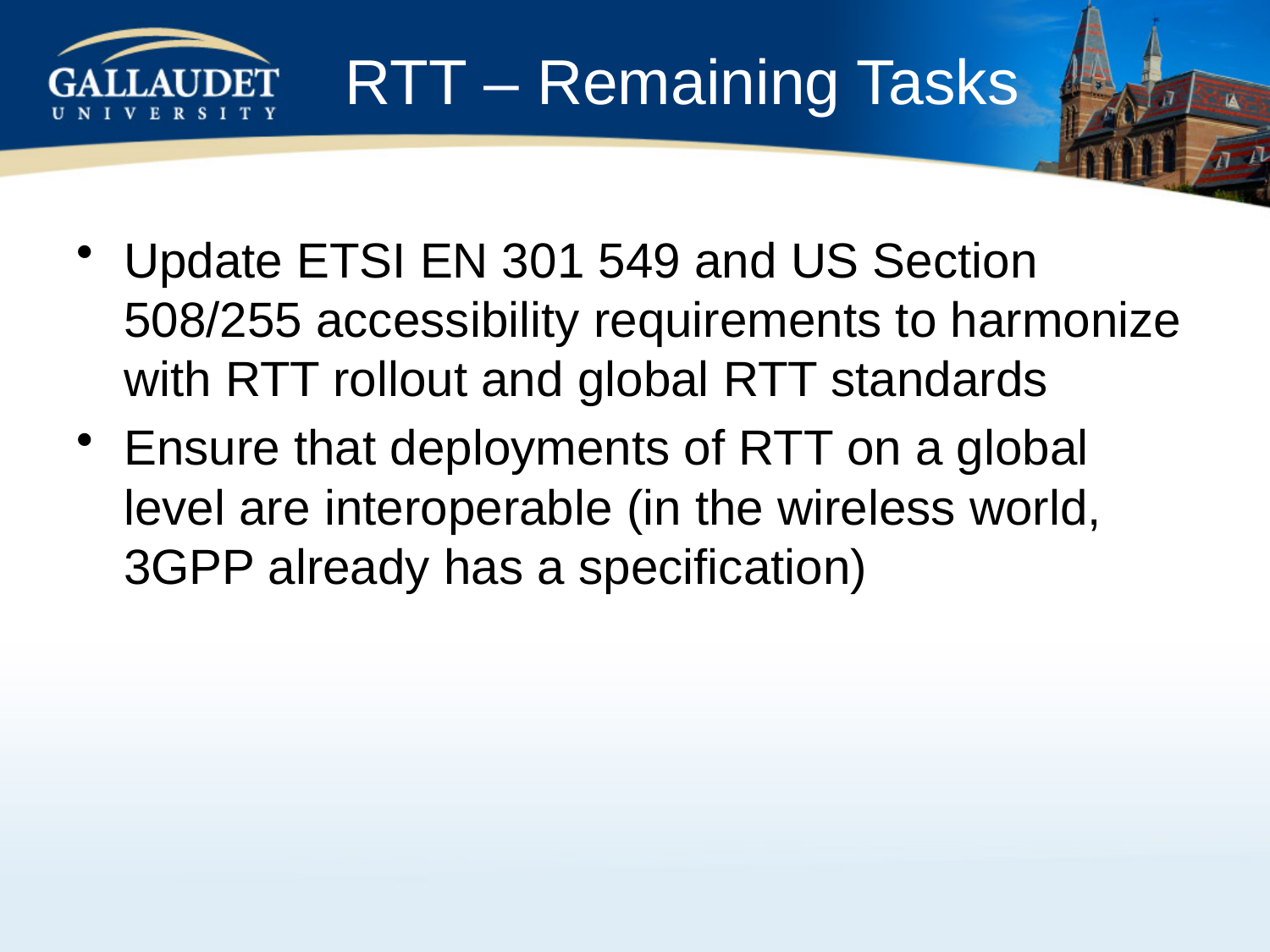

# RTT – Remaining Tasks
Update ETSI EN 301 549 and US Section 508/255 accessibility requirements to harmonize with RTT rollout and global RTT standards
Ensure that deployments of RTT on a global level are interoperable (in the wireless world, 3GPP already has a specification)